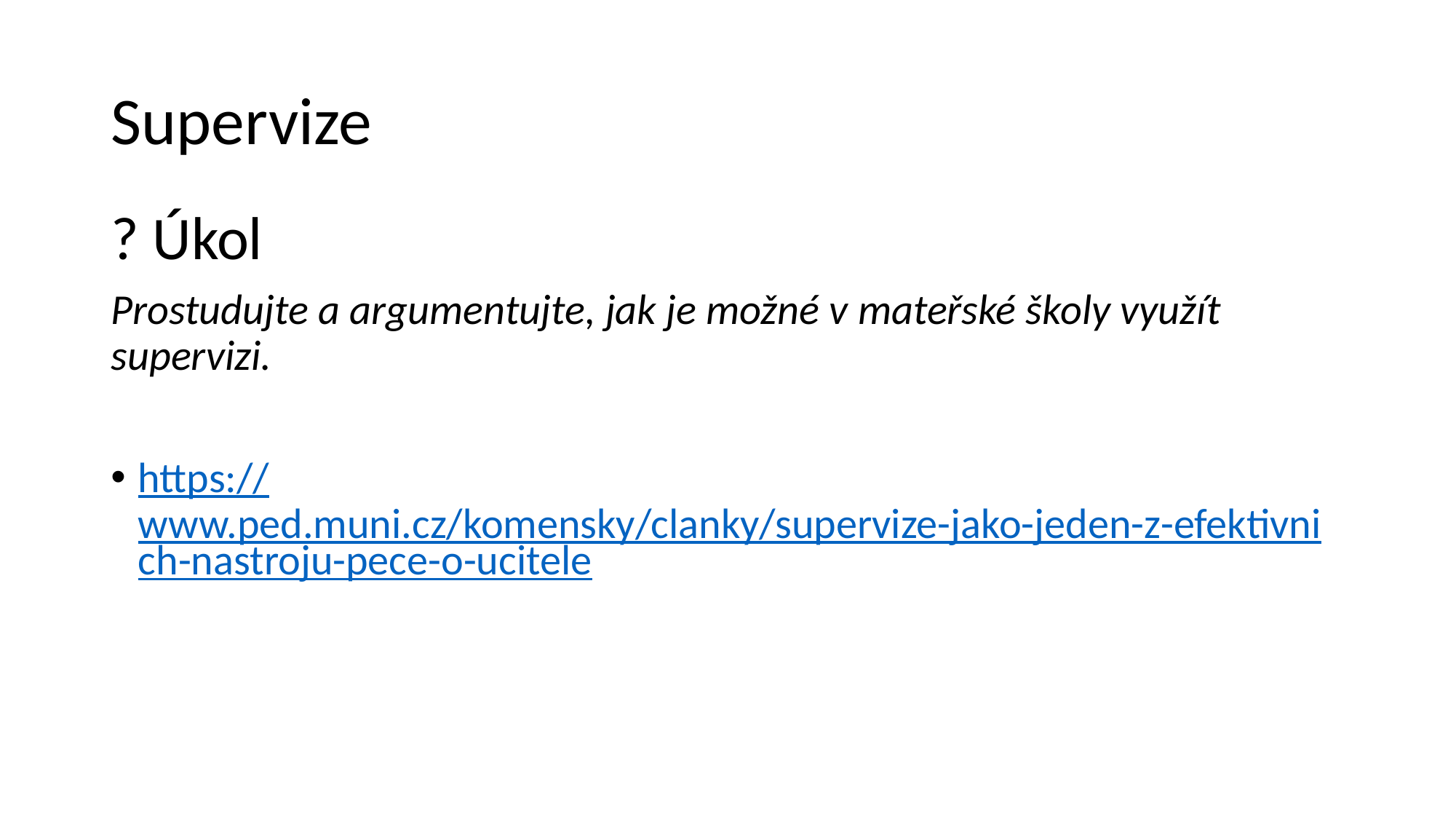

# Supervize
? Úkol
Prostudujte a argumentujte, jak je možné v mateřské školy využít supervizi.

https://www.ped.muni.cz/komensky/clanky/supervize-jako-jeden-z-efektivnich-nastroju-pece-o-ucitele